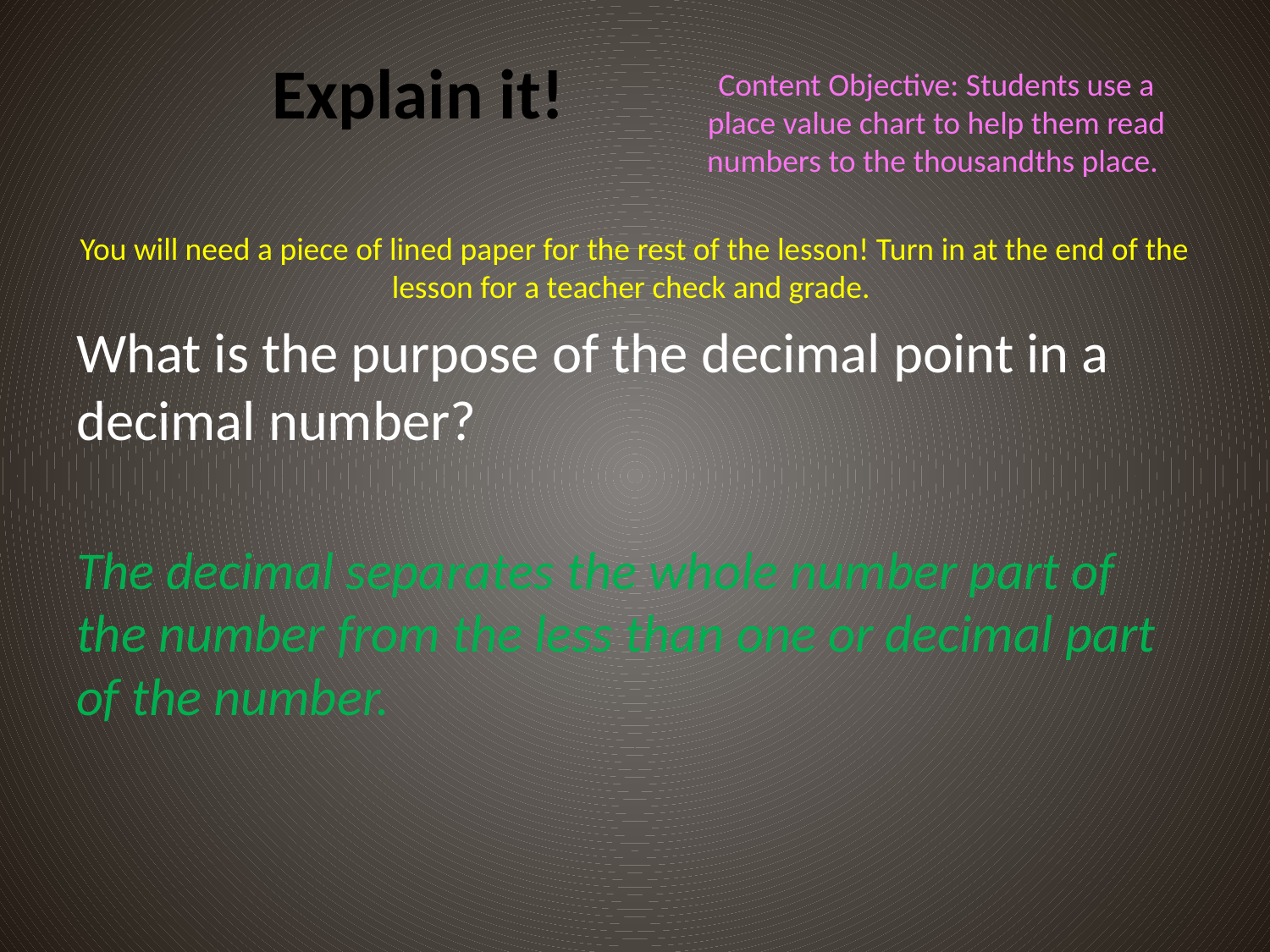

Explain it!
# Content Objective: Students use a place value chart to help them read numbers to the thousandths place.
You will need a piece of lined paper for the rest of the lesson! Turn in at the end of the lesson for a teacher check and grade.
What is the purpose of the decimal point in a decimal number?

The decimal separates the whole number part of the number from the less than one or decimal part of the number.